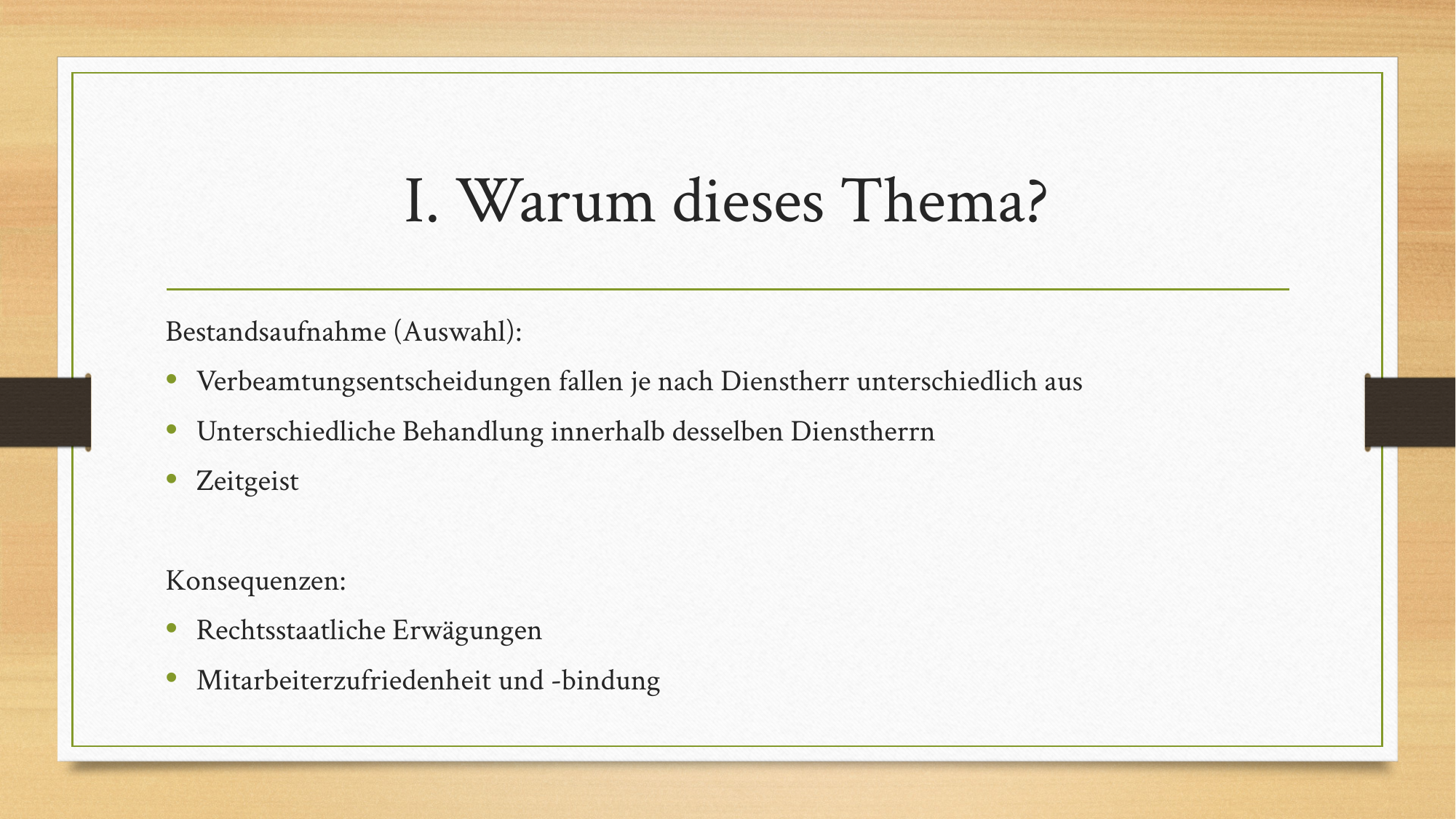

# I. Warum dieses Thema?
Bestandsaufnahme (Auswahl):
Verbeamtungsentscheidungen fallen je nach Dienstherr unterschiedlich aus
Unterschiedliche Behandlung innerhalb desselben Dienstherrn
Zeitgeist

Konsequenzen:
Rechtsstaatliche Erwägungen
Mitarbeiterzufriedenheit und -bindung